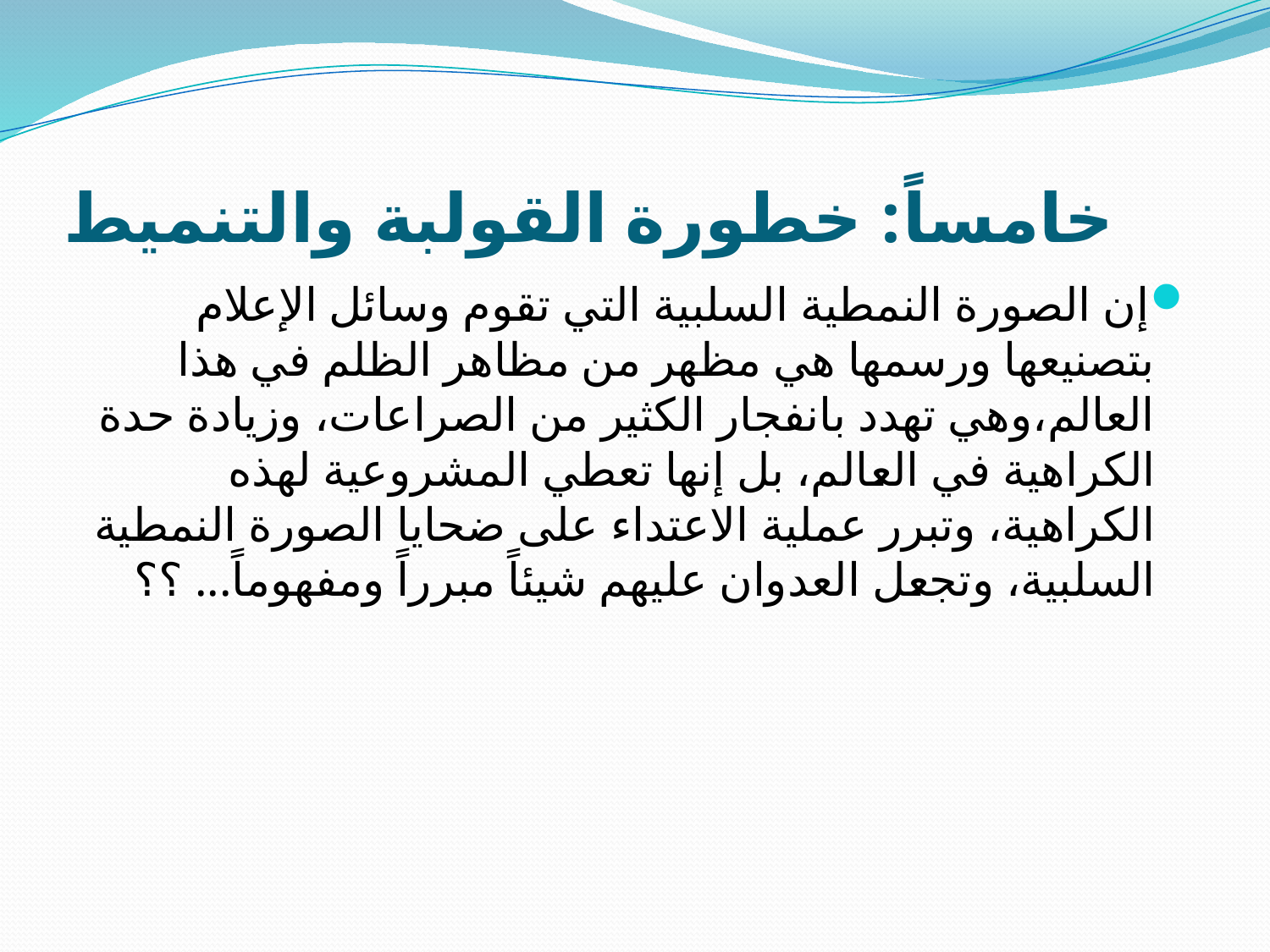

# خامساً: خطورة القولبة والتنميط
إن الصورة النمطية السلبية التي تقوم وسائل الإعلام بتصنيعها ورسمها هي مظهر من مظاهر الظلم في هذا العالم،وهي تهدد بانفجار الكثير من الصراعات، وزيادة حدة الكراهية في العالم، بل إنها تعطي المشروعية لهذه الكراهية، وتبرر عملية الاعتداء على ضحايا الصورة النمطية السلبية، وتجعل العدوان عليهم شيئاً مبرراً ومفهوماً... ؟؟